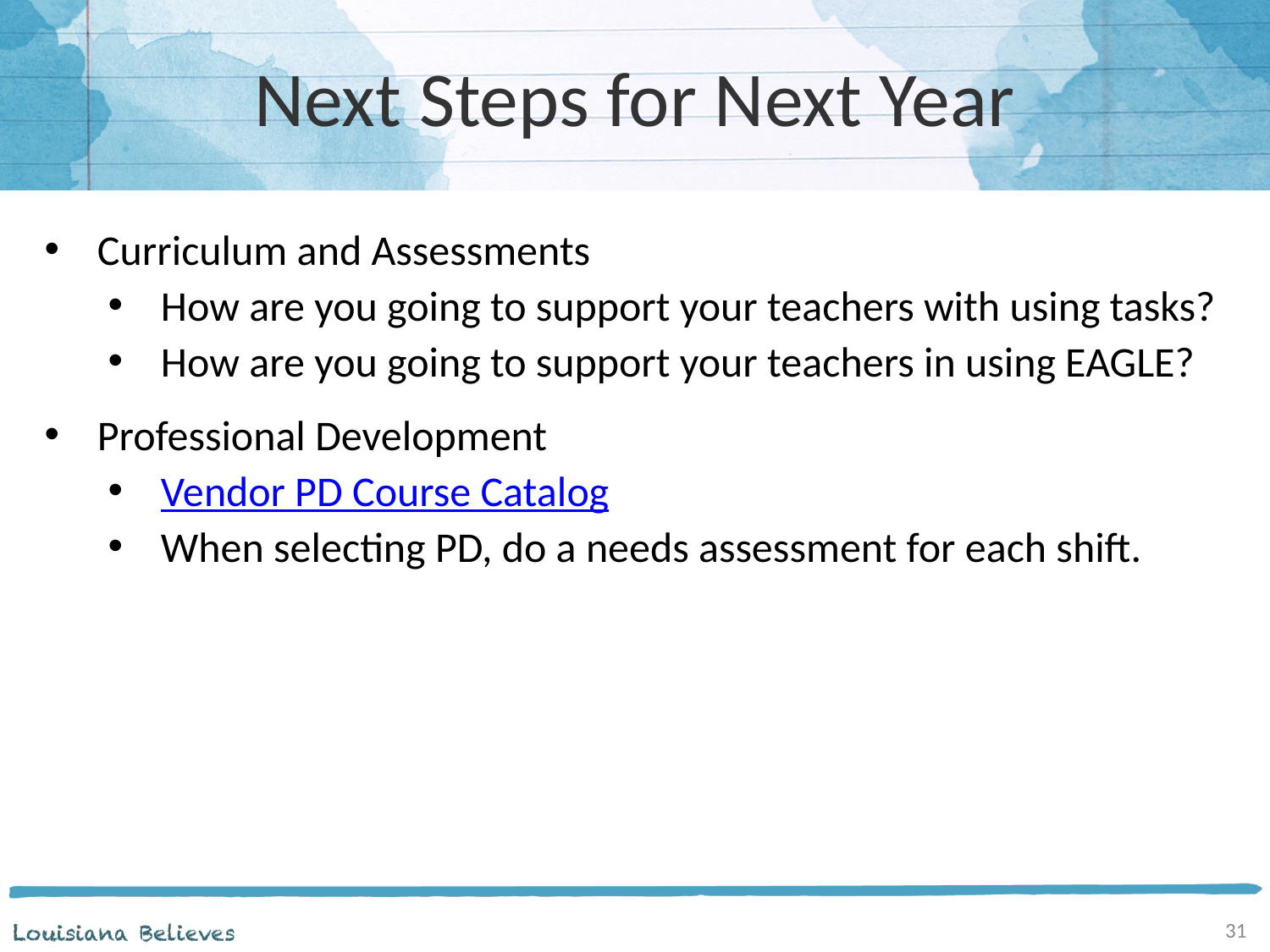

# Next Steps for Next Year
Curriculum and Assessments
How are you going to support your teachers with using tasks?
How are you going to support your teachers in using EAGLE?
Professional Development
Vendor PD Course Catalog
When selecting PD, do a needs assessment for each shift.
31